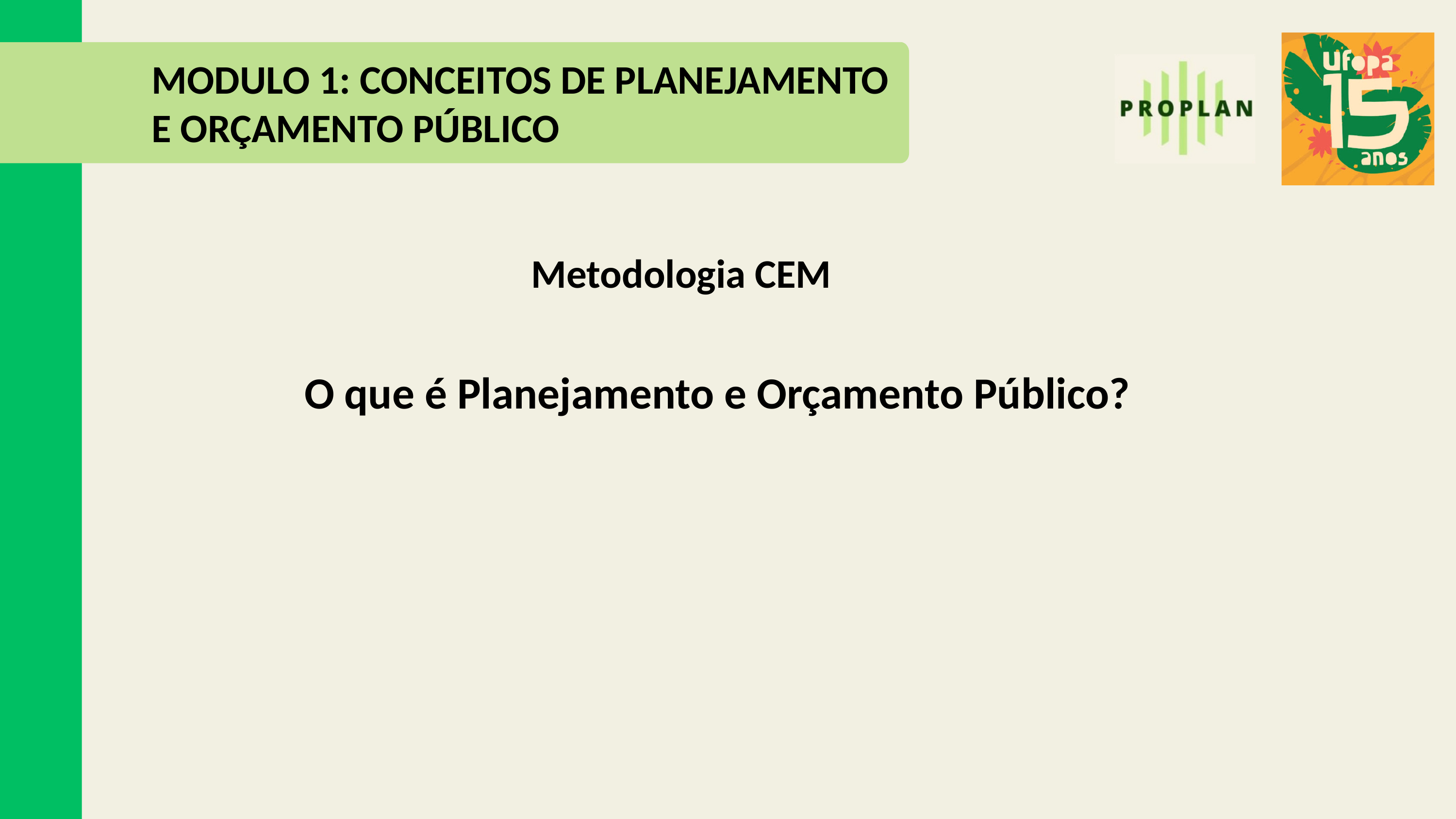

MODULO 1: CONCEITOS DE PLANEJAMENTO E ORÇAMENTO PÚBLICO

Metodologia CEM

O que é Planejamento e Orçamento Público?